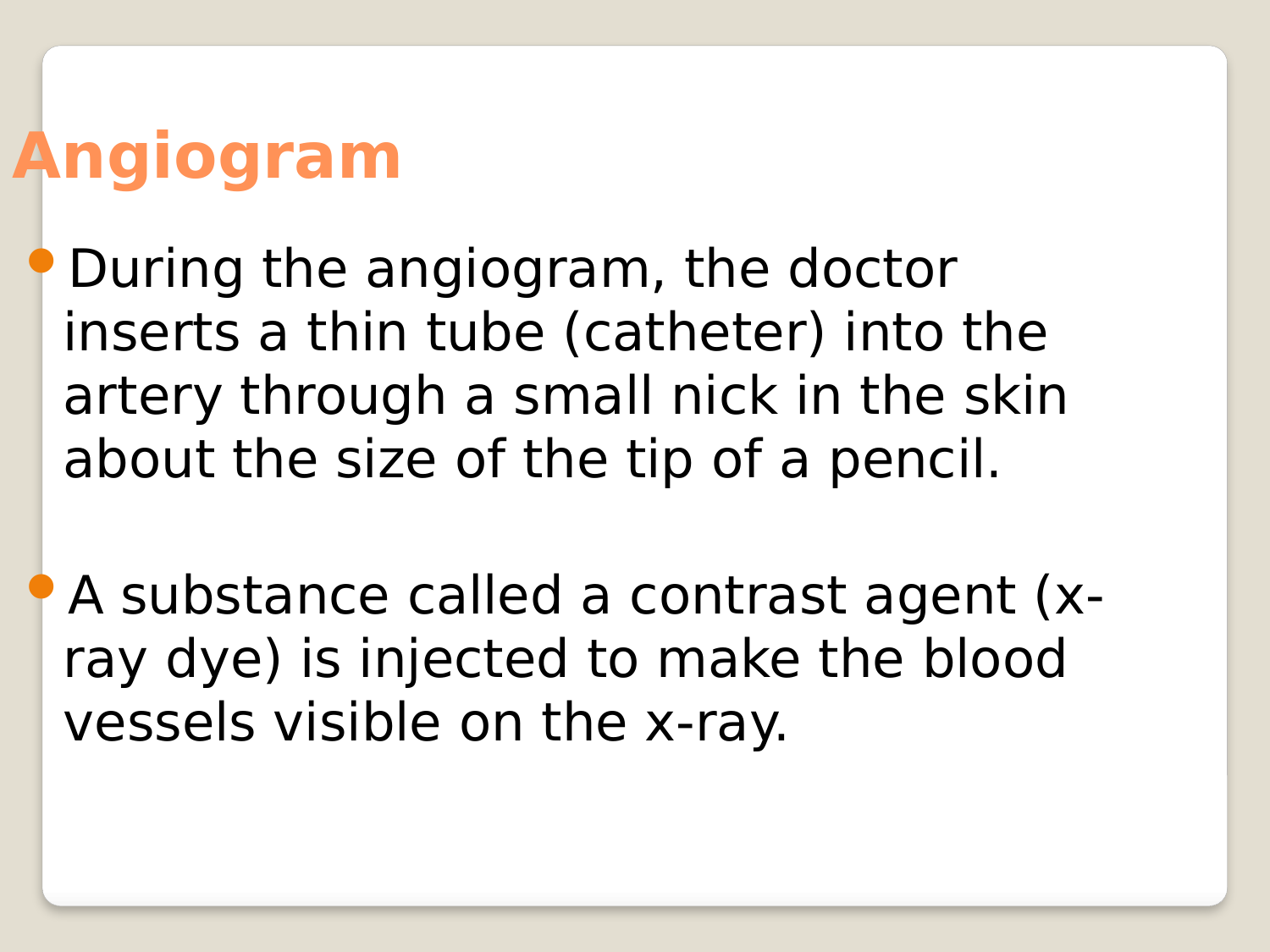

Angiogram
During the angiogram, the doctor inserts a thin tube (catheter) into the artery through a small nick in the skin about the size of the tip of a pencil.

A substance called a contrast agent (x-ray dye) is injected to make the blood vessels visible on the x-ray.